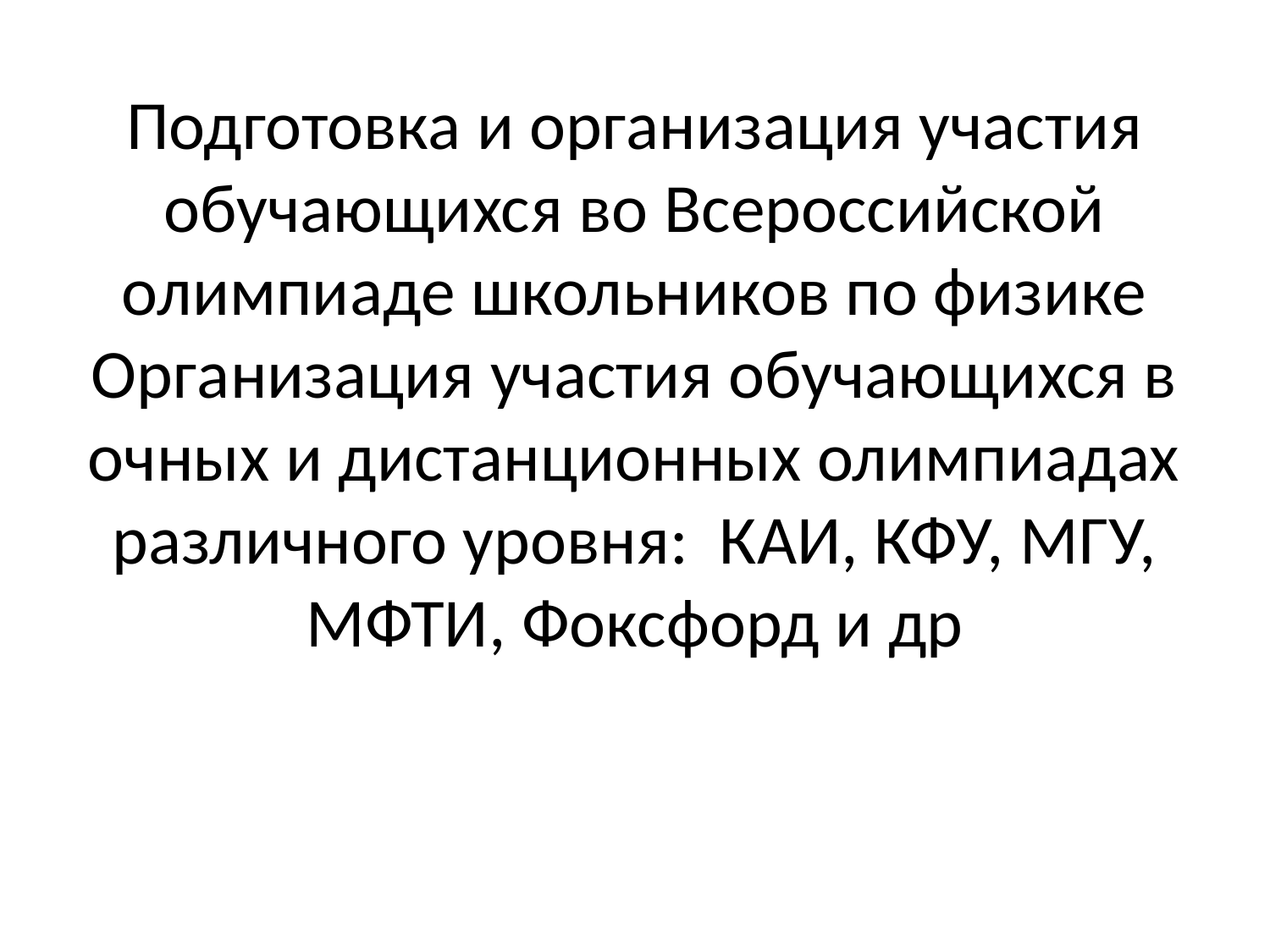

# Подготовка и организация участия обучающихся во Всероссийской олимпиаде школьников по физике Организация участия обучающихся в очных и дистанционных олимпиадах различного уровня:  КАИ, КФУ, МГУ, МФТИ, Фоксфорд и др